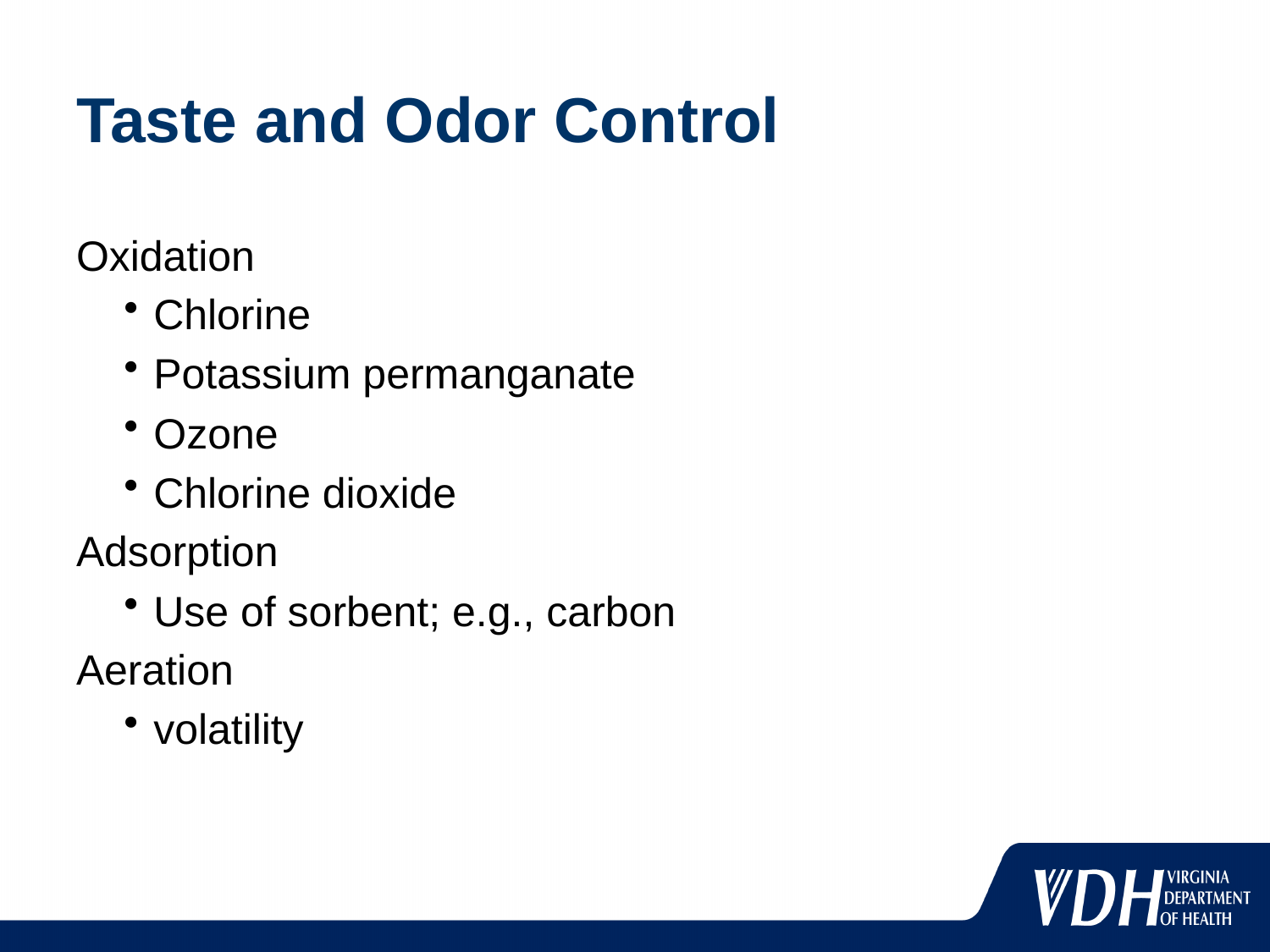

# Taste and Odor Control
Oxidation
Chlorine
Potassium permanganate
Ozone
Chlorine dioxide
Adsorption
Use of sorbent; e.g., carbon
Aeration
volatility